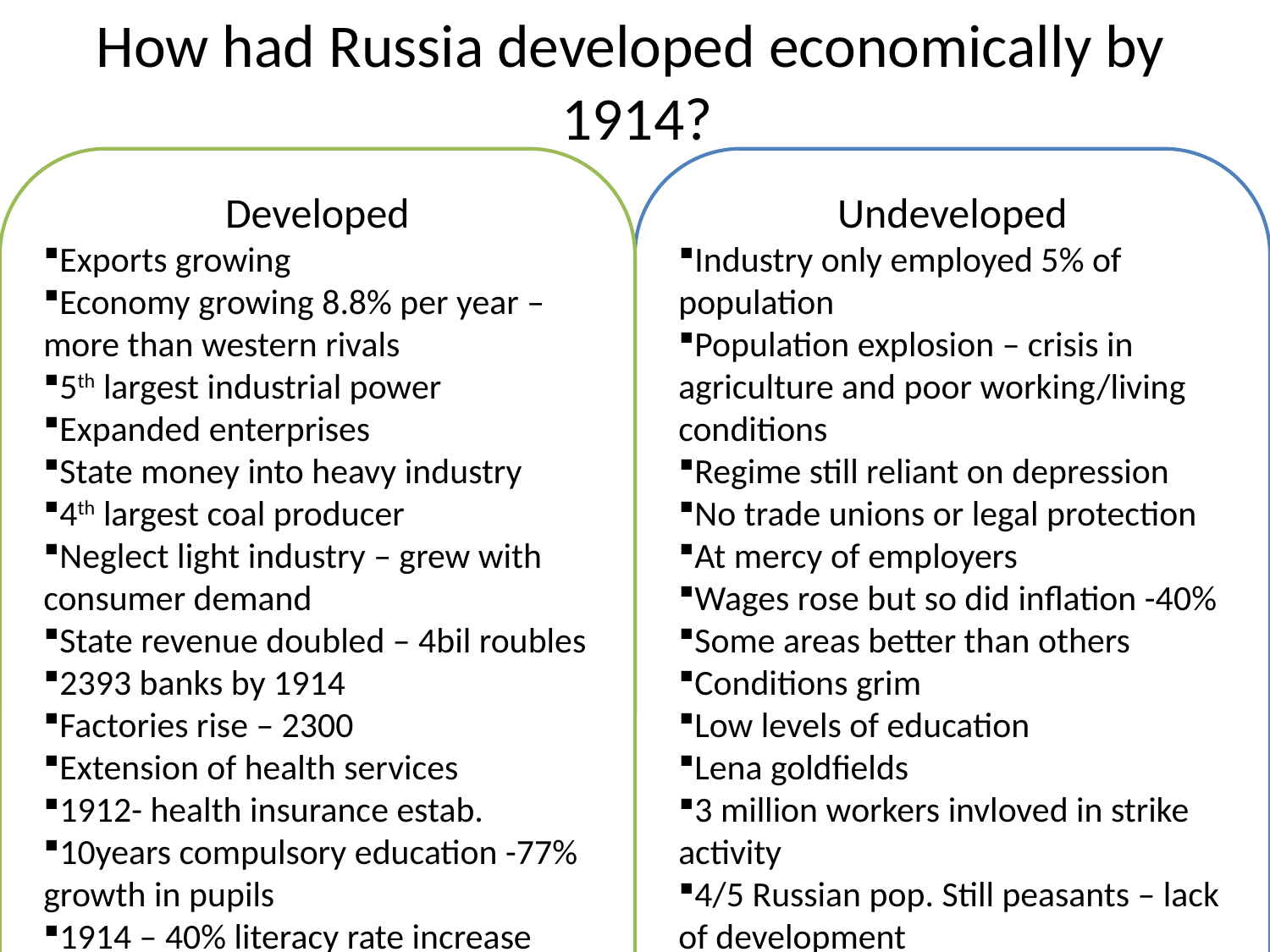

# How had Russia developed economically by 1914?
Developed
Exports growing
Economy growing 8.8% per year – more than western rivals
5th largest industrial power
Expanded enterprises
State money into heavy industry
4th largest coal producer
Neglect light industry – grew with consumer demand
State revenue doubled – 4bil roubles
2393 banks by 1914
Factories rise – 2300
Extension of health services
1912- health insurance estab.
10years compulsory education -77% growth in pupils
1914 – 40% literacy rate increase
Undeveloped
Industry only employed 5% of population
Population explosion – crisis in agriculture and poor working/living conditions
Regime still reliant on depression
No trade unions or legal protection
At mercy of employers
Wages rose but so did inflation -40%
Some areas better than others
Conditions grim
Low levels of education
Lena goldfields
3 million workers invloved in strike activity
4/5 Russian pop. Still peasants – lack of development